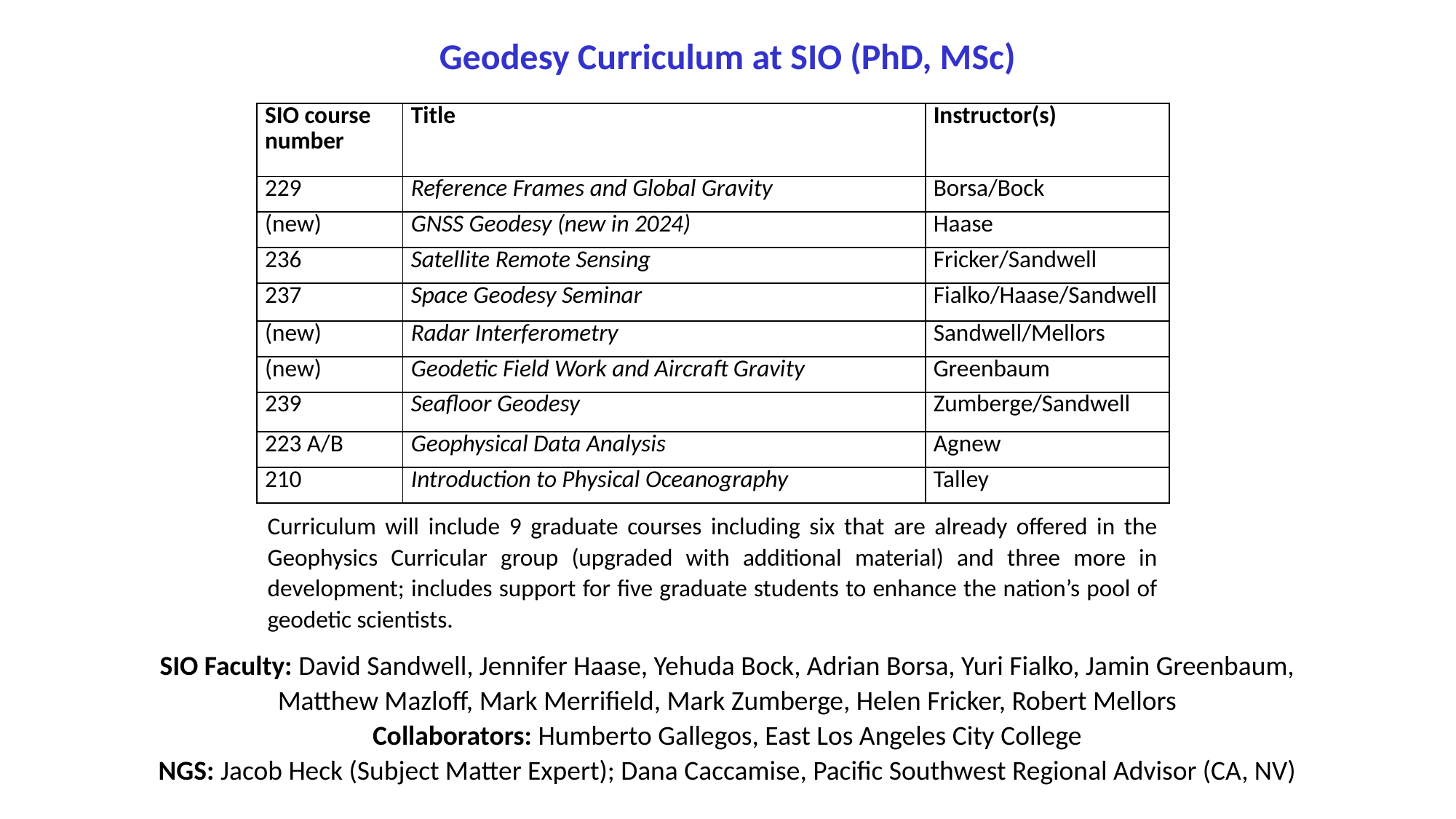

Geodesy Curriculum at SIO (PhD, MSc)
| SIO course number | Title | Instructor(s) |
| --- | --- | --- |
| 229 | Reference Frames and Global Gravity | Borsa/Bock |
| (new) | GNSS Geodesy (new in 2024) | Haase |
| 236 | Satellite Remote Sensing | Fricker/Sandwell |
| 237 | Space Geodesy Seminar | Fialko/Haase/Sandwell |
| (new) | Radar Interferometry | Sandwell/Mellors |
| (new) | Geodetic Field Work and Aircraft Gravity | Greenbaum |
| 239 | Seafloor Geodesy | Zumberge/Sandwell |
| 223 A/B | Geophysical Data Analysis | Agnew |
| 210 | Introduction to Physical Oceanography | Talley |
Curriculum will include 9 graduate courses including six that are already offered in the Geophysics Curricular group (upgraded with additional material) and three more in development; includes support for five graduate students to enhance the nation’s pool of geodetic scientists.
SIO Faculty: David Sandwell, Jennifer Haase, Yehuda Bock, Adrian Borsa, Yuri Fialko, Jamin Greenbaum, Matthew Mazloff, Mark Merrifield, Mark Zumberge, Helen Fricker, Robert Mellors
Collaborators: Humberto Gallegos, East Los Angeles City College
NGS: Jacob Heck (Subject Matter Expert); Dana Caccamise, Pacific Southwest Regional Advisor (CA, NV)